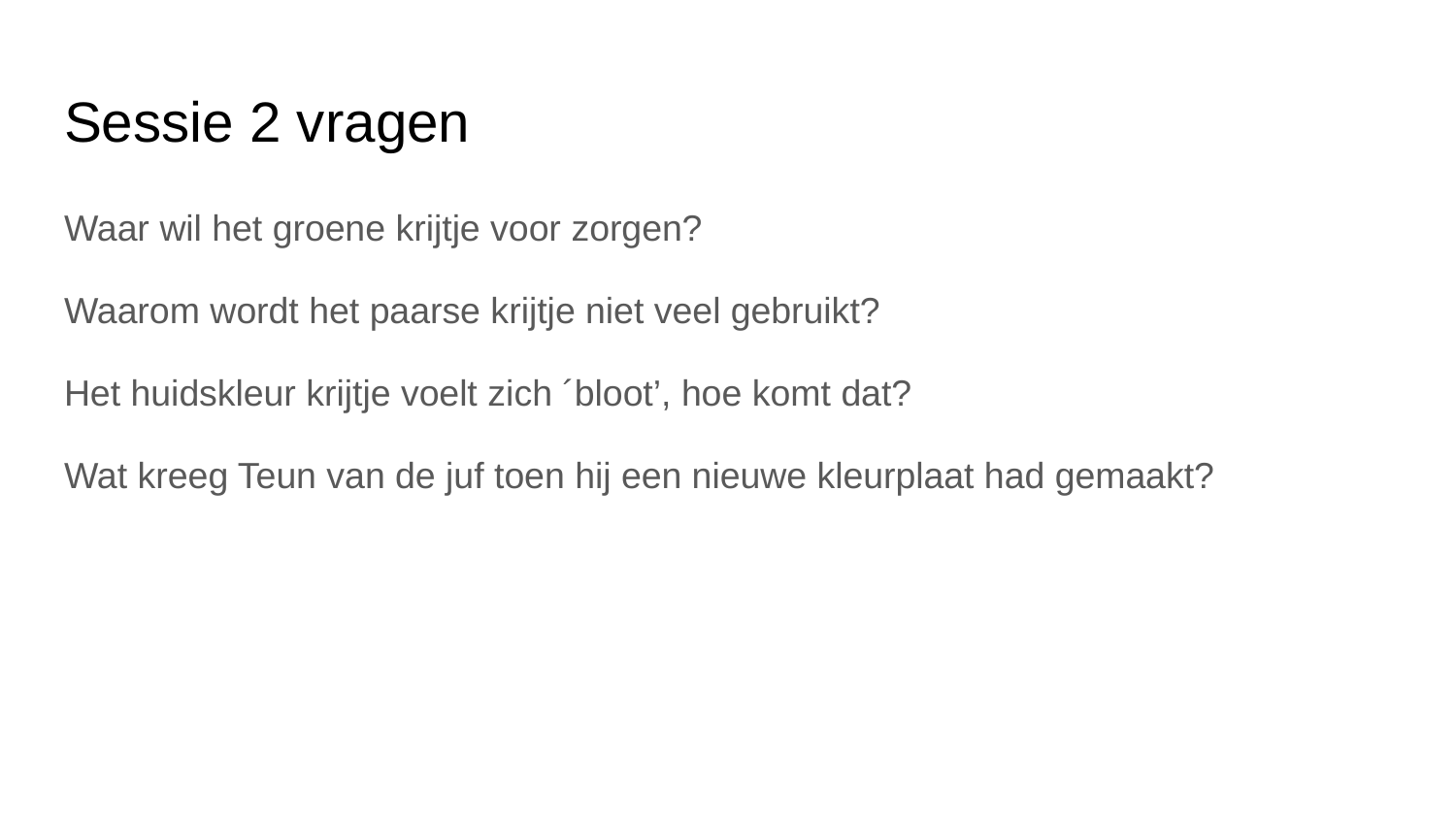

# Sessie 2 vragen
Waar wil het groene krijtje voor zorgen?
Waarom wordt het paarse krijtje niet veel gebruikt?
Het huidskleur krijtje voelt zich ´bloot’, hoe komt dat?
Wat kreeg Teun van de juf toen hij een nieuwe kleurplaat had gemaakt?